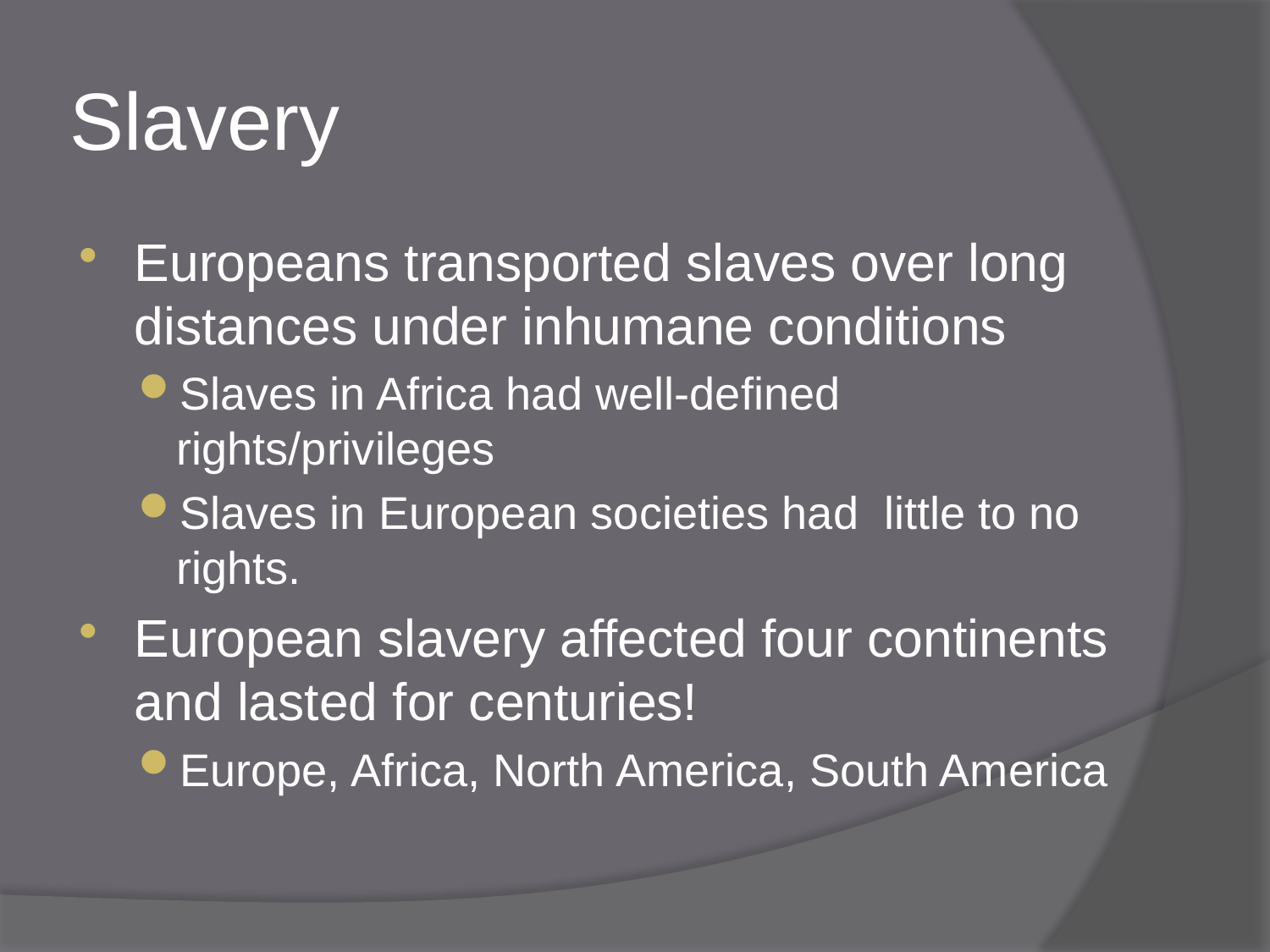

# Slavery
Europeans transported slaves over long distances under inhumane conditions
Slaves in Africa had well-defined rights/privileges
Slaves in European societies had  little to no rights.
European slavery affected four continents and lasted for centuries!
Europe, Africa, North America, South America